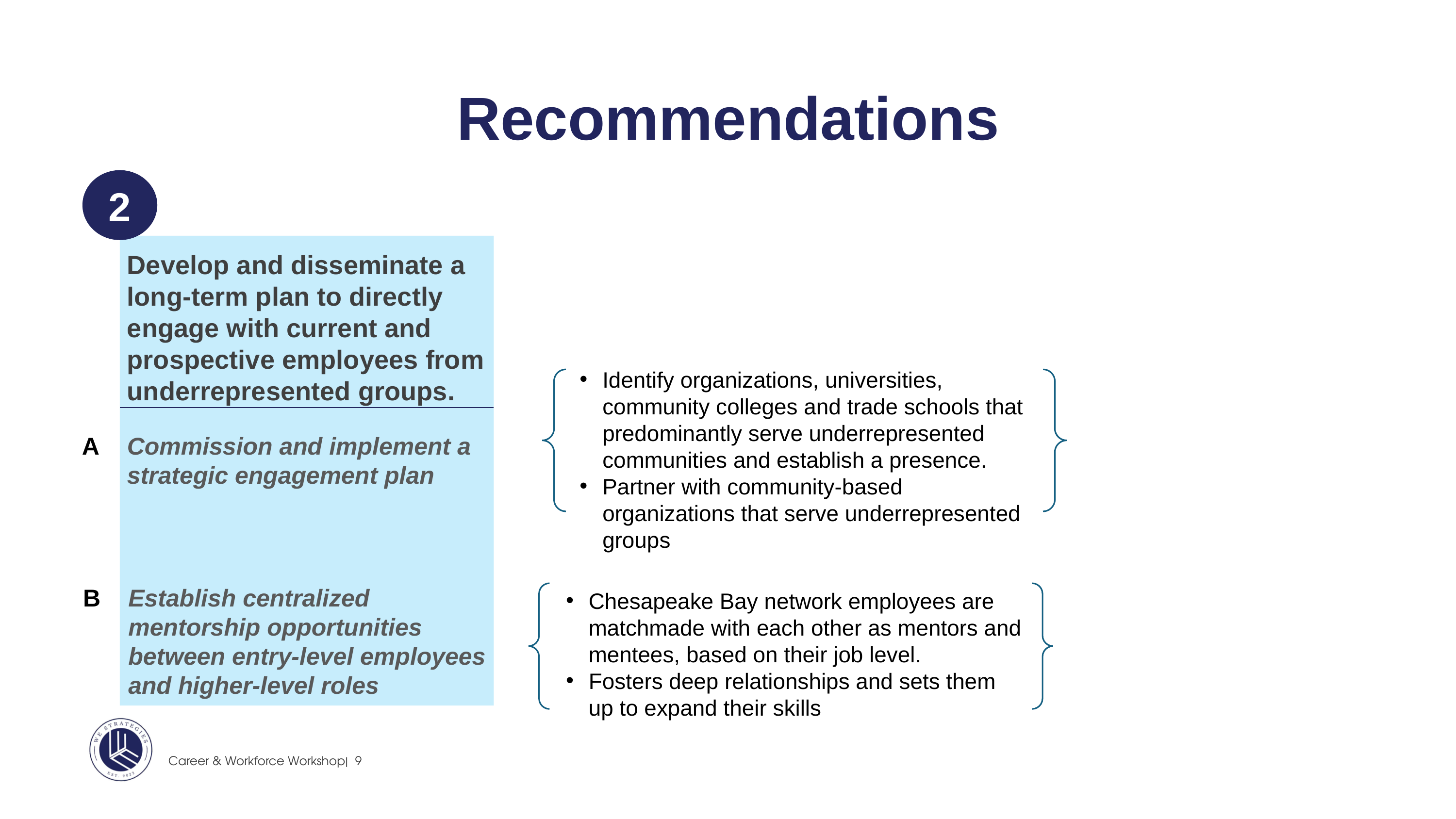

Recommendations
2

Develop and disseminate a long-term plan to directly engage with current and prospective employees from underrepresented groups.
Identify organizations, universities, community colleges and trade schools that predominantly serve underrepresented communities and establish a presence.
Partner with community-based organizations that serve underrepresented groups

A
Commission and implement a strategic engagement plan
B
Establish centralized mentorship opportunities between entry-level employees and higher-level roles

Chesapeake Bay network employees are matchmade with each other as mentors and mentees, based on their job level.
Fosters deep relationships and sets them up to expand their skills